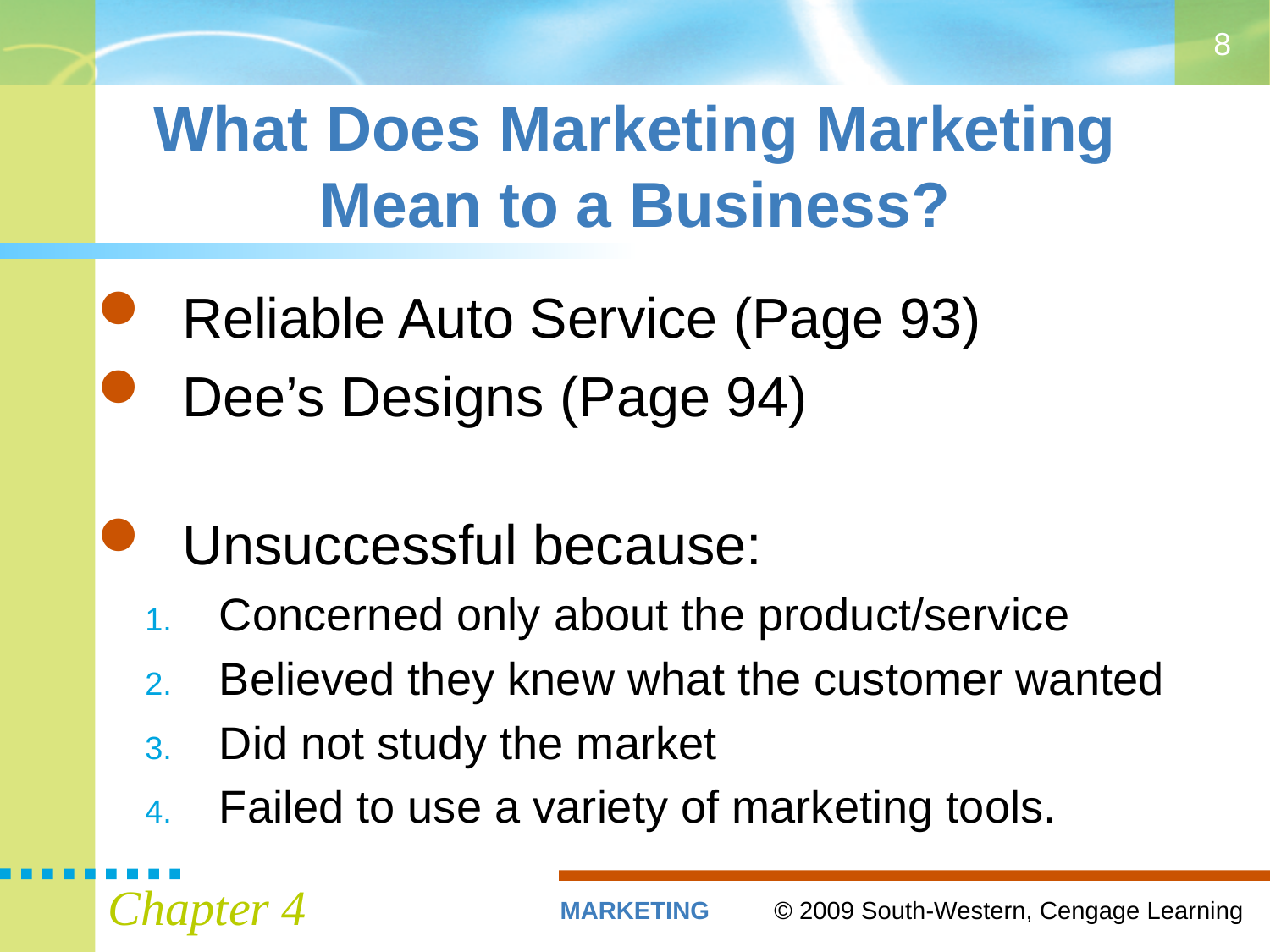

8
# What Does Marketing Marketing Mean to a Business?
Reliable Auto Service (Page 93)
Dee’s Designs (Page 94)

Unsuccessful because:
Concerned only about the product/service
Believed they knew what the customer wanted
Did not study the market
Failed to use a variety of marketing tools.
Chapter 4